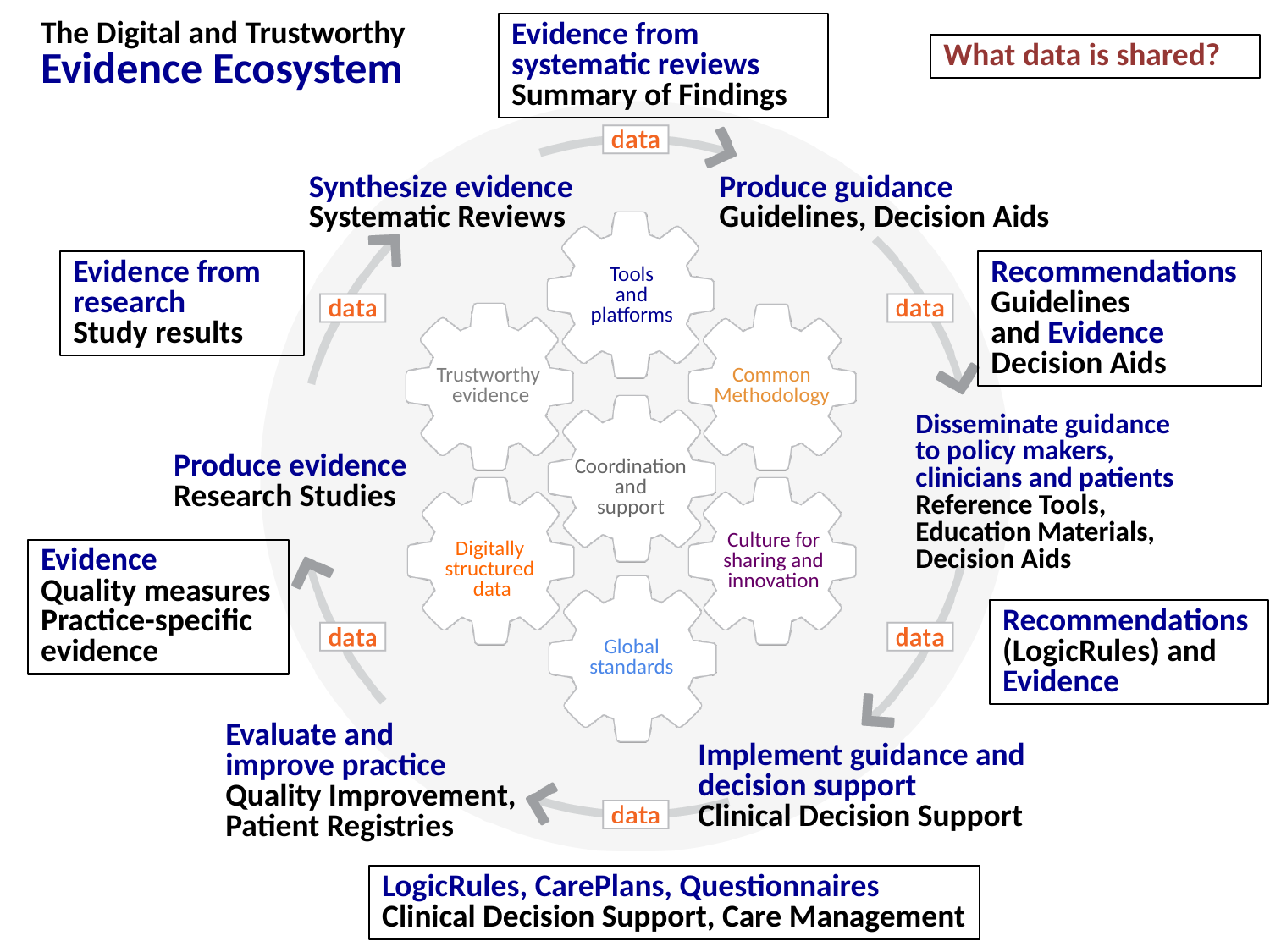

Evidence from systematic reviews
Summary of Findings
What data is shared?
Synthesize evidence
Systematic Reviews
Produce guidance
Guidelines, Decision Aids
Recommendations
Guidelines
and Evidence
Decision Aids
Evidence from research
Study results
Disseminate guidance
to policy makers, clinicians and patients
Reference Tools, Education Materials, Decision Aids
Produce evidence
Research Studies
Evidence
Quality measures
Practice-specific evidence
Recommendations
(LogicRules) and Evidence
Evaluate and
improve practice
Quality Improvement,
Patient Registries
Implement guidance and decision support
Clinical Decision Support
LogicRules, CarePlans, Questionnaires
Clinical Decision Support, Care Management